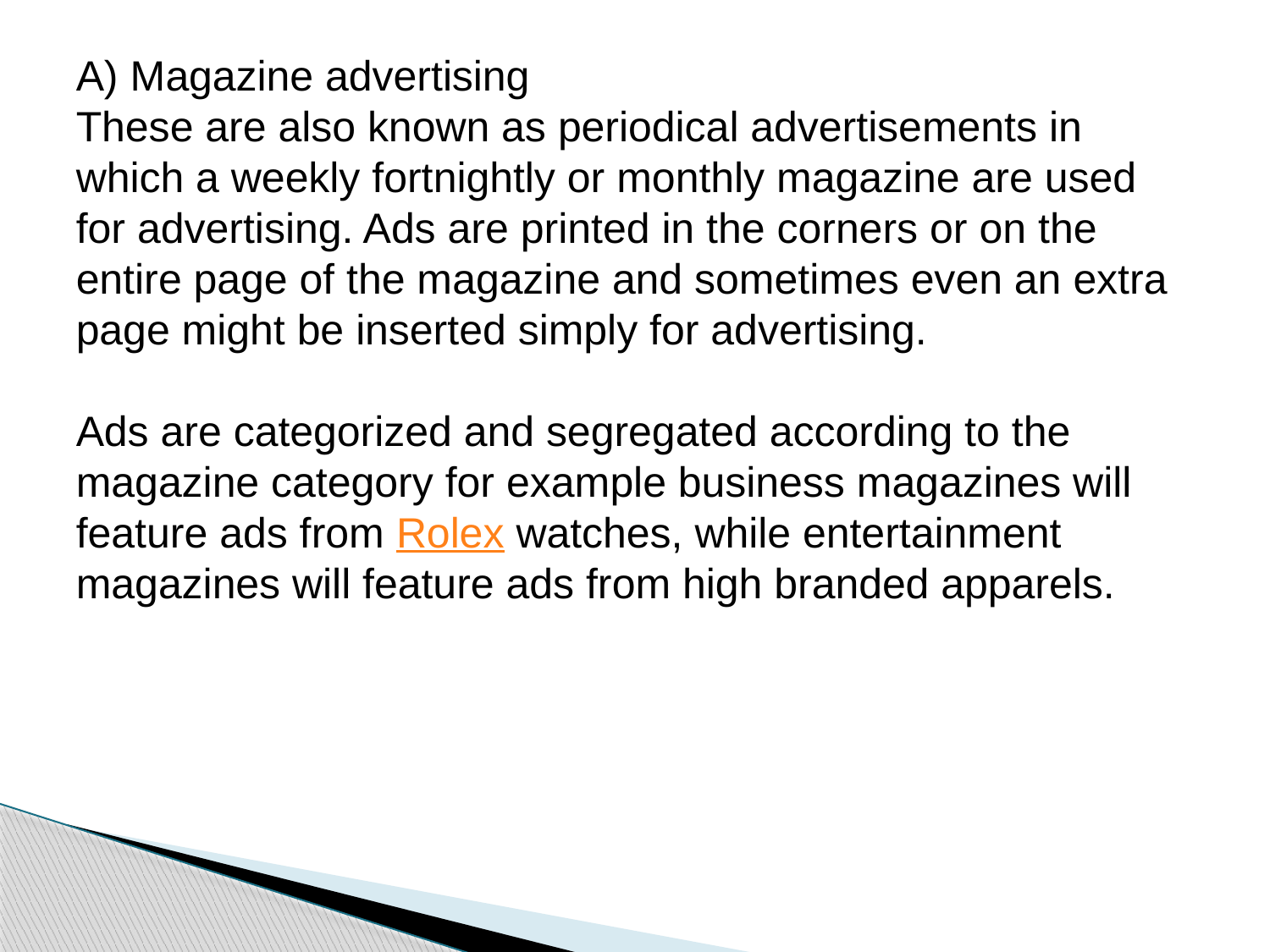

A) Magazine advertising
These are also known as periodical advertisements in which a weekly fortnightly or monthly magazine are used for advertising. Ads are printed in the corners or on the entire page of the magazine and sometimes even an extra page might be inserted simply for advertising.

Ads are categorized and segregated according to the magazine category for example business magazines will feature ads from Rolex watches, while entertainment magazines will feature ads from high branded apparels.